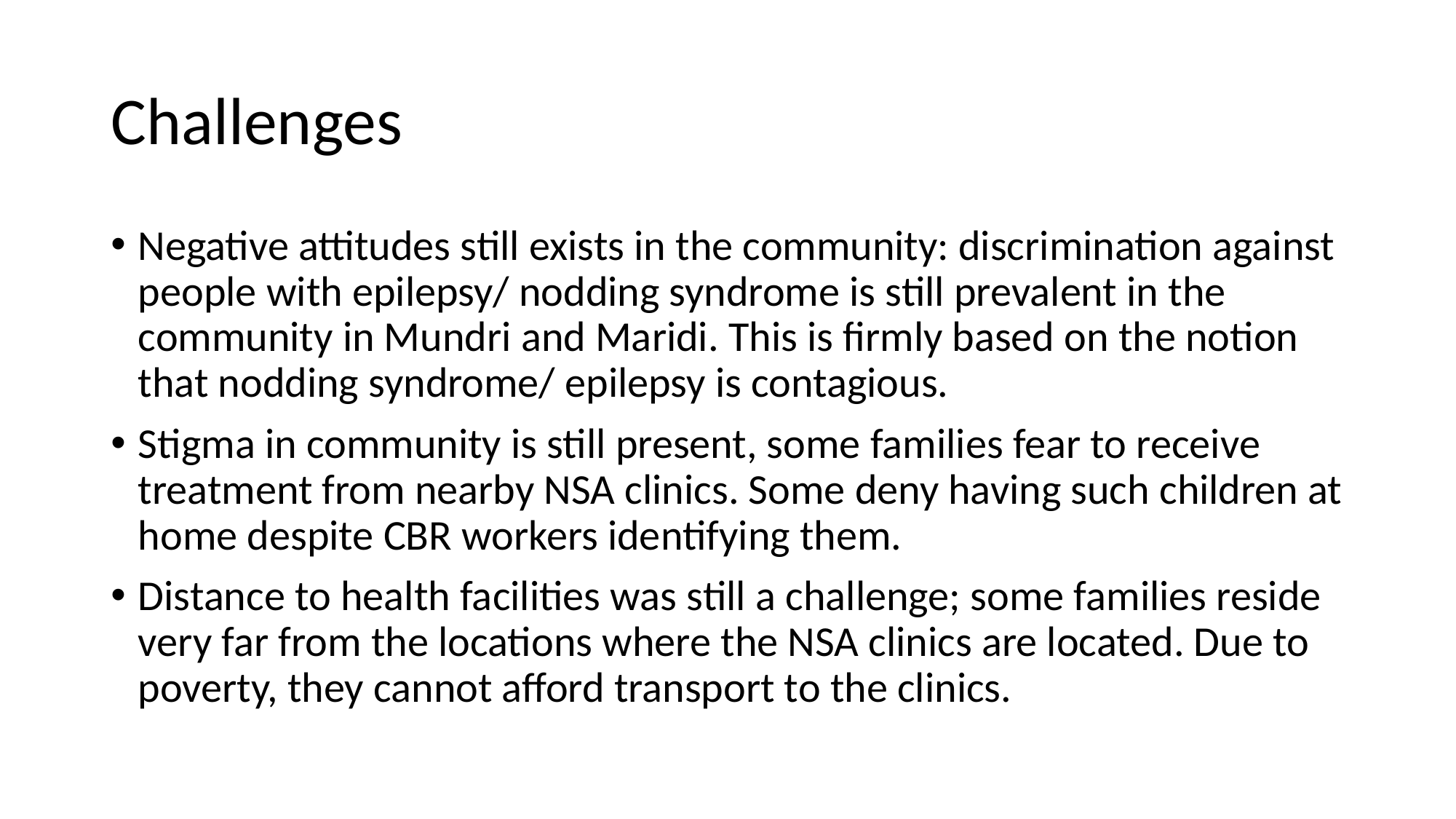

# Challenges
Negative attitudes still exists in the community: discrimination against people with epilepsy/ nodding syndrome is still prevalent in the community in Mundri and Maridi. This is firmly based on the notion that nodding syndrome/ epilepsy is contagious.
Stigma in community is still present, some families fear to receive treatment from nearby NSA clinics. Some deny having such children at home despite CBR workers identifying them.
Distance to health facilities was still a challenge; some families reside very far from the locations where the NSA clinics are located. Due to poverty, they cannot afford transport to the clinics.